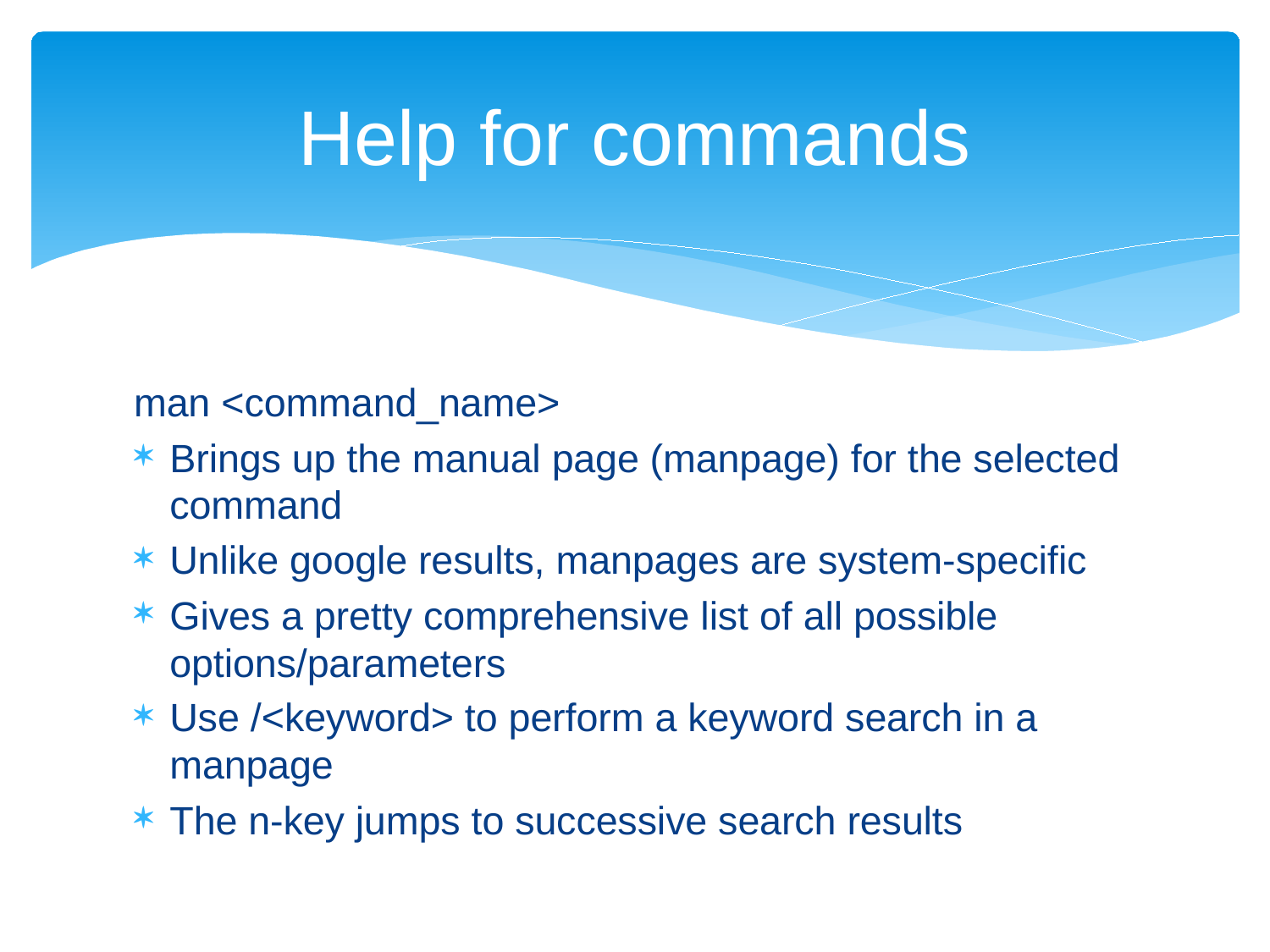

# Help for commands
man <command_name>
Brings up the manual page (manpage) for the selected command
Unlike google results, manpages are system-specific
Gives a pretty comprehensive list of all possible options/parameters
Use /<keyword> to perform a keyword search in a manpage
The n-key jumps to successive search results